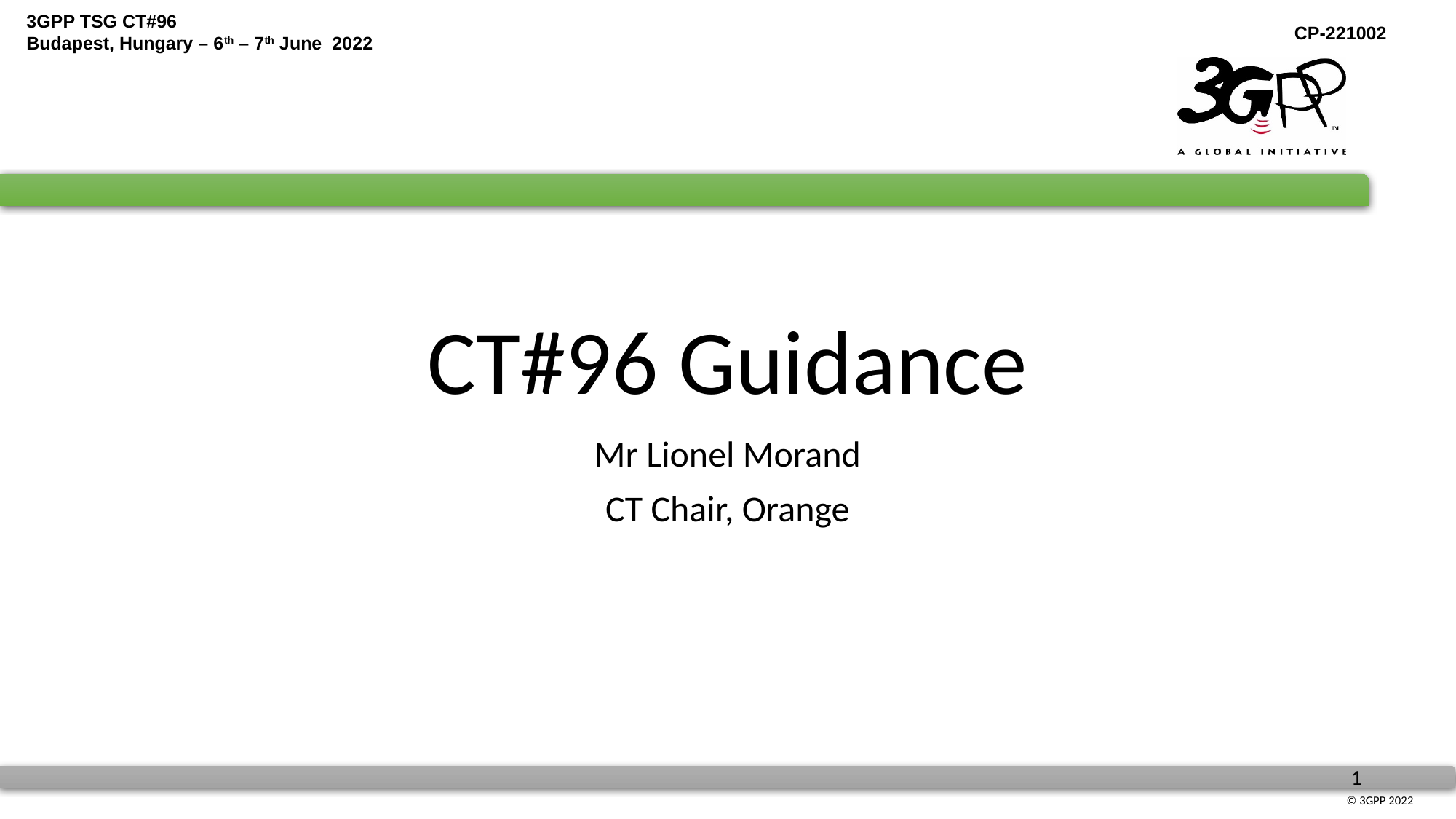

# CT#96 Guidance
Mr Lionel Morand
CT Chair, Orange